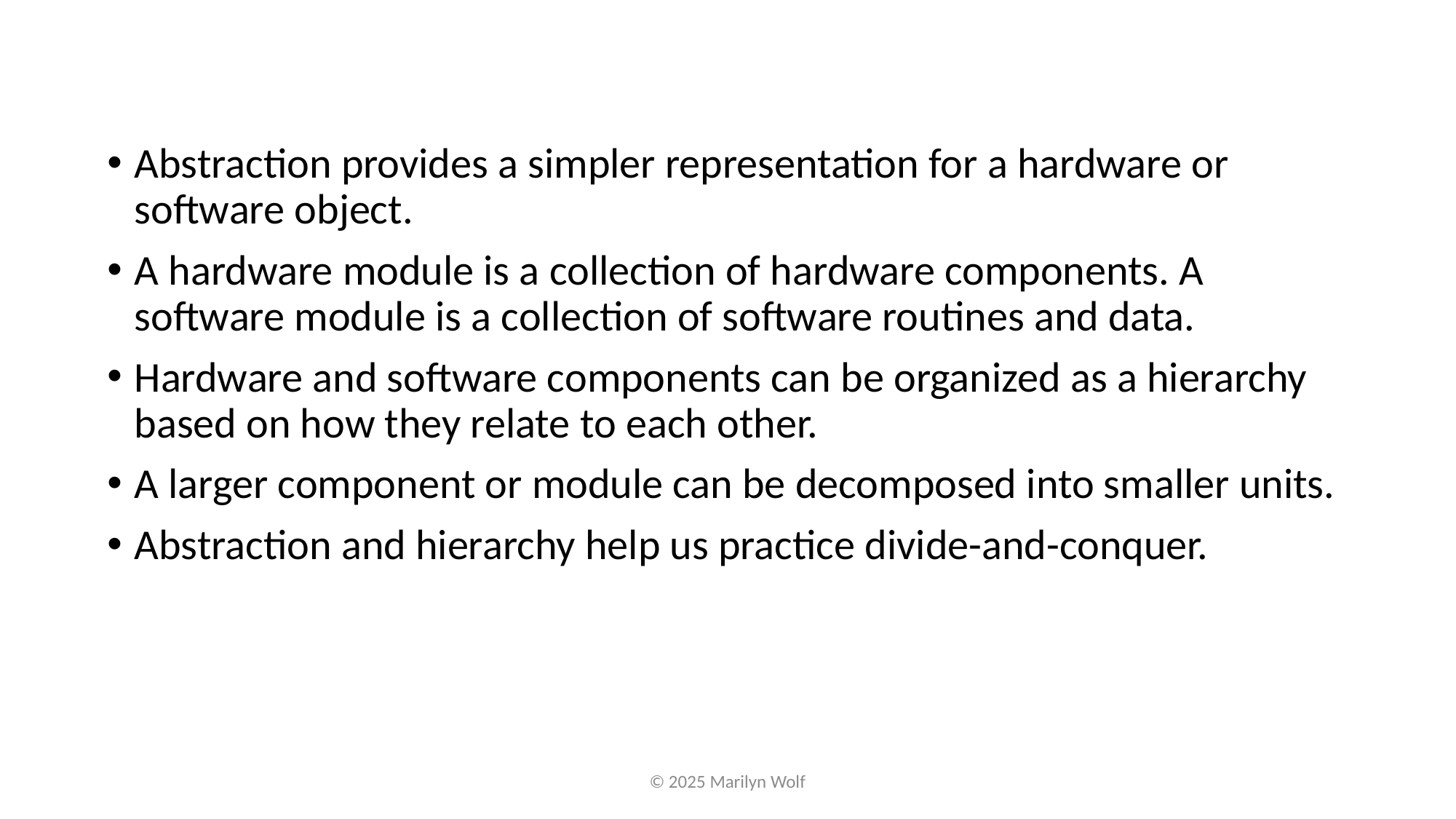

Abstraction provides a simpler representation for a hardware or software object.
A hardware module is a collection of hardware components. A software module is a collection of software routines and data.
Hardware and software components can be organized as a hierarchy based on how they relate to each other.
A larger component or module can be decomposed into smaller units.
Abstraction and hierarchy help us practice divide-and-conquer.
© 2025 Marilyn Wolf